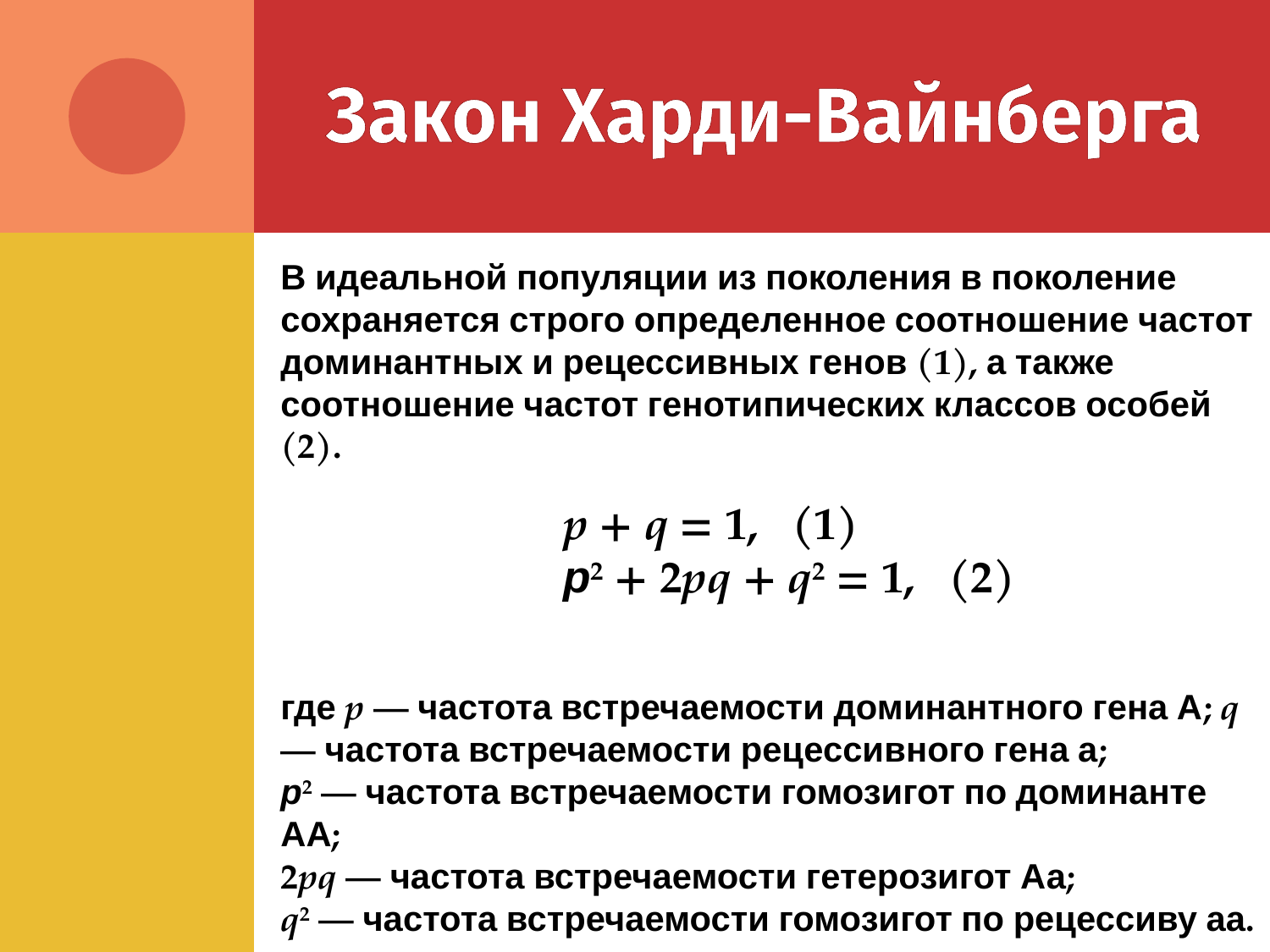

# Закон Харди-Вайнберга
В идеальной популяции из поколения в поколение сохраняется строго определенное соотношение частот доминантных и рецессивных генов (1), а также соотношение частот генотипических классов особей (2).
p + q = 1,   (1)
р2 + 2pq + q2 = 1,   (2)

где p — частота встречаемости доминантного гена А; q — частота встречаемости рецессивного гена а;
р2 — частота встречаемости гомозигот по доминанте АА;
2pq — частота встречаемости гетерозигот Аа;
q2 — частота встречаемости гомозигот по рецессиву аа.